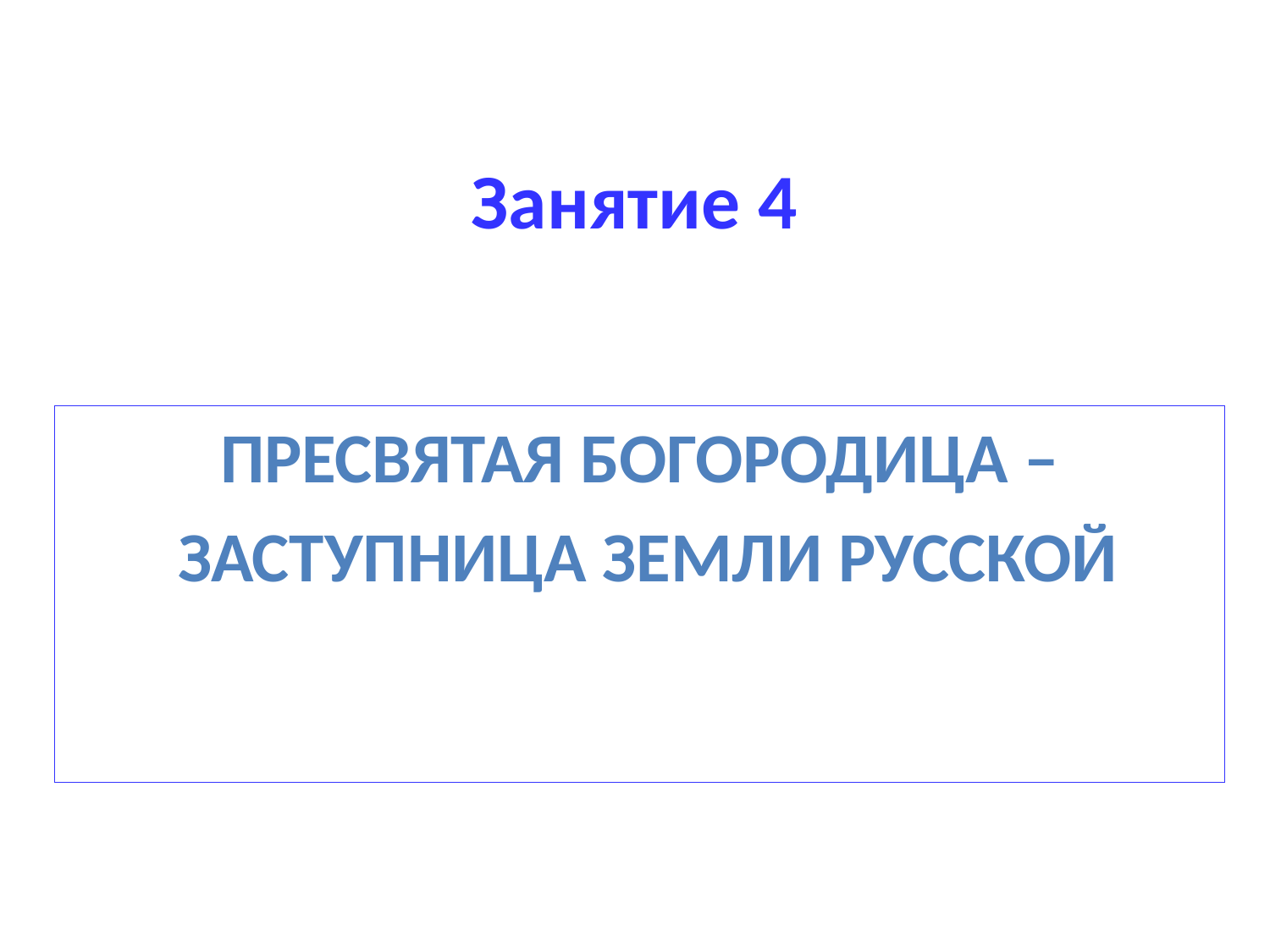

# Занятие 4
Пресвятая Богородица –
 Заступница земли русской